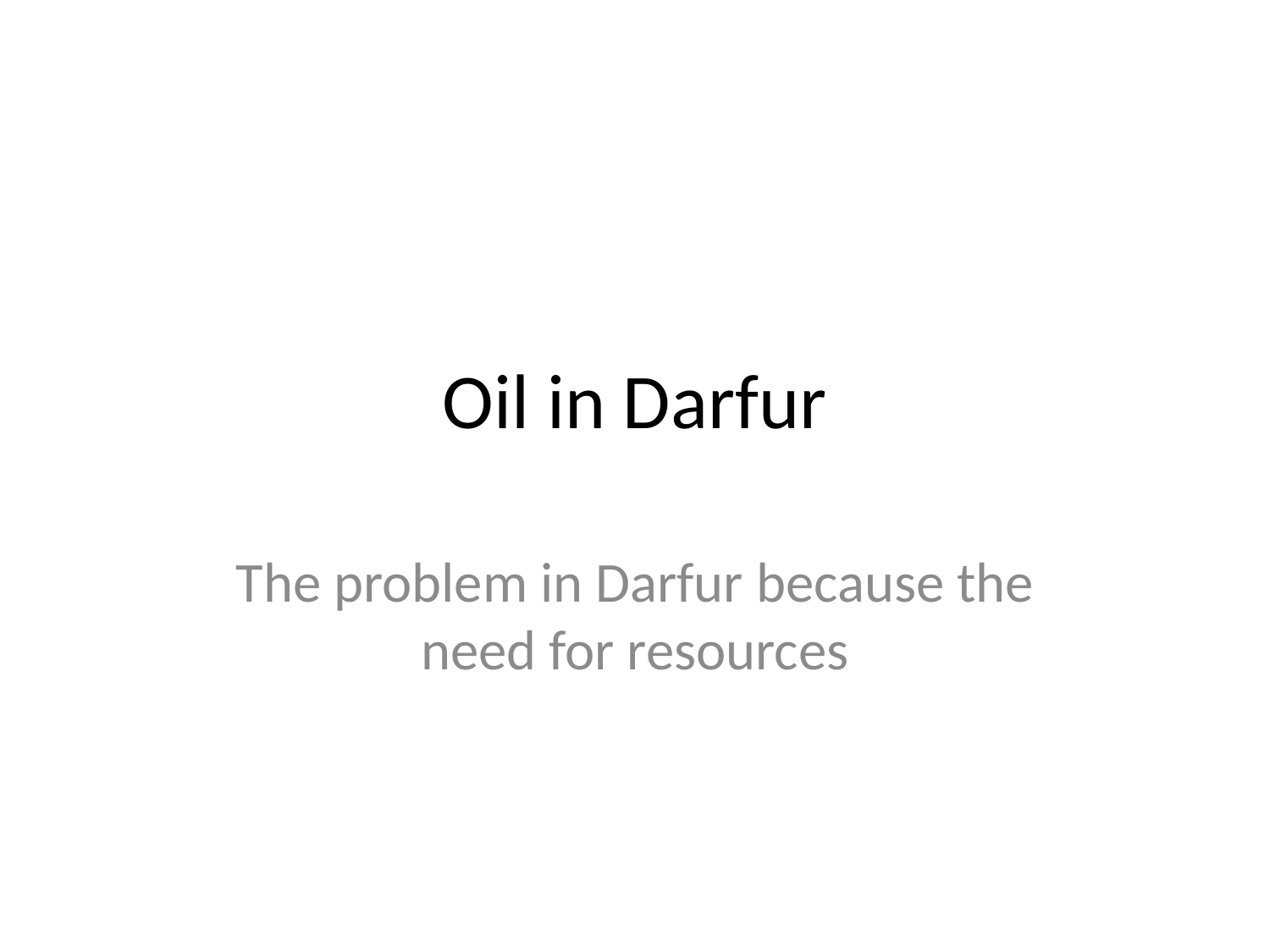

# Oil in Darfur
The problem in Darfur because the need for resources